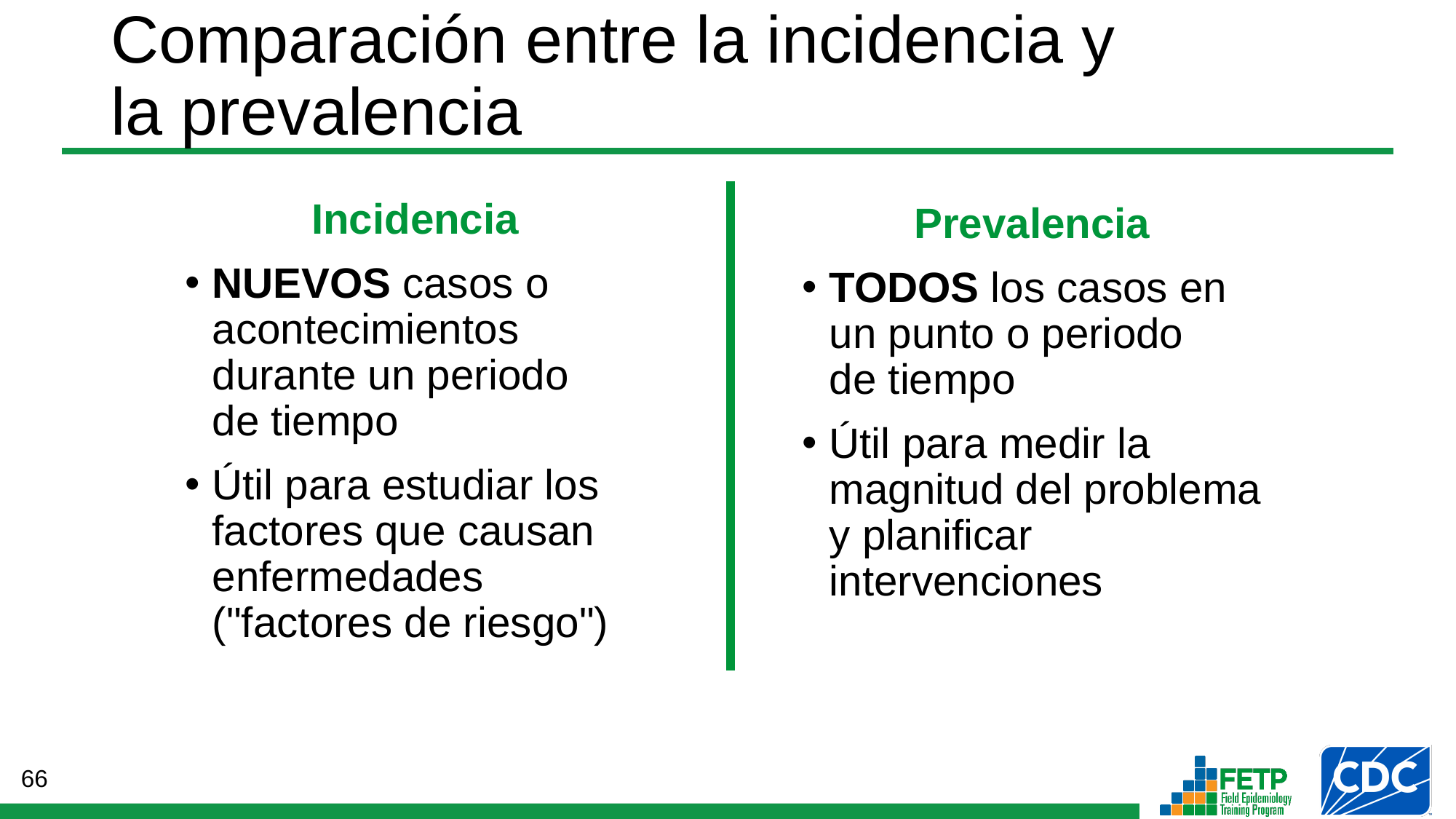

# Comparación entre la incidencia y la prevalencia
Incidencia
NUEVOS casos o acontecimientos durante un periodo
de tiempo
Útil para estudiar los factores que causan enfermedades ("factores de riesgo")

Prevalencia
TODOS los casos en un punto o periodo
de tiempo
Útil para medir la magnitud del problema y planificar intervenciones